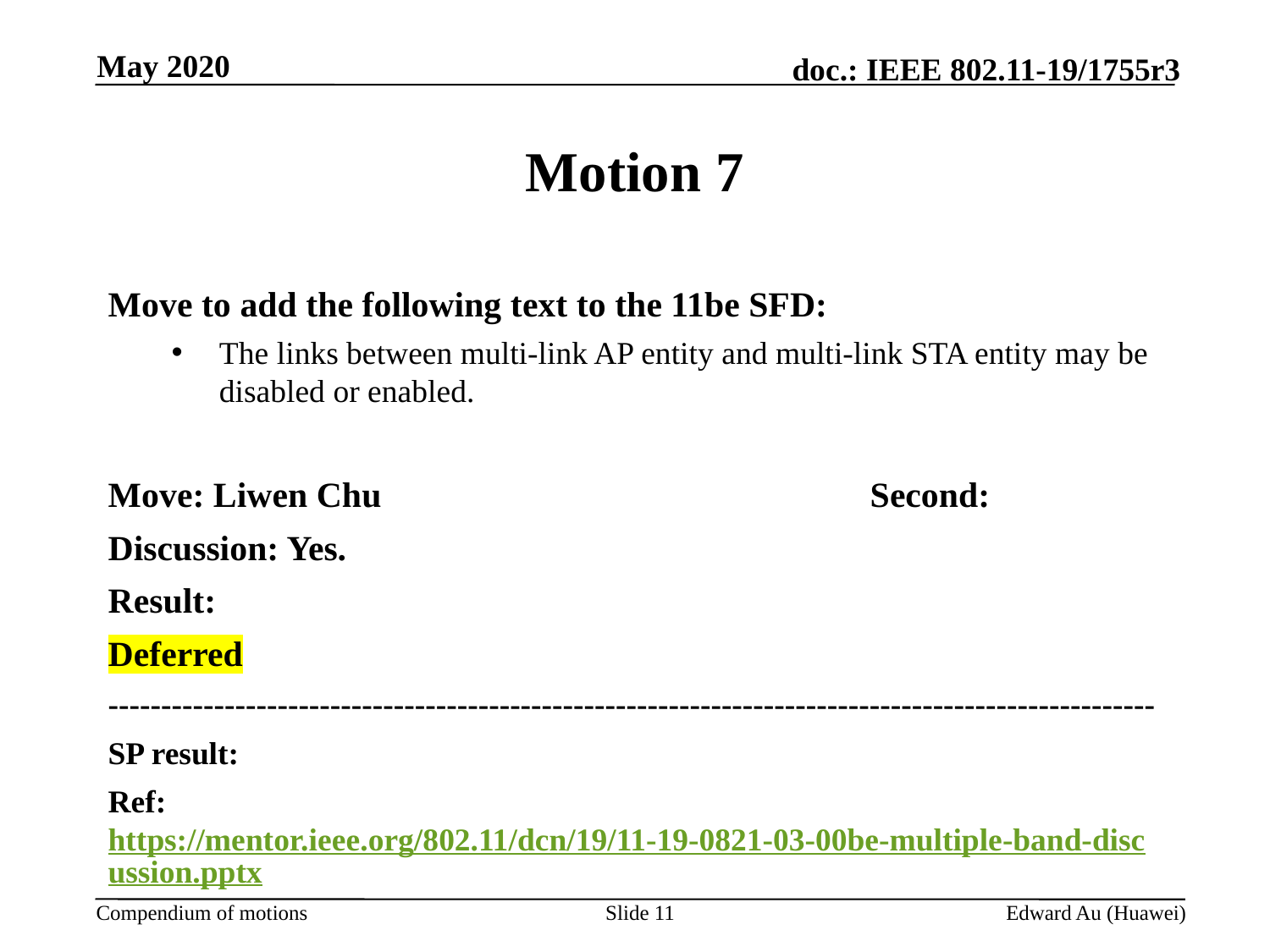

May 2020
# Motion 7
Move to add the following text to the 11be SFD:
The links between multi-link AP entity and multi-link STA entity may be disabled or enabled.

Move: Liwen Chu				Second:
Discussion: Yes.
Result:
Deferred
---------------------------------------------------------------------------------------------------
SP result:
Ref: https://mentor.ieee.org/802.11/dcn/19/11-19-0821-03-00be-multiple-band-discussion.pptx
Slide 11
Edward Au (Huawei)